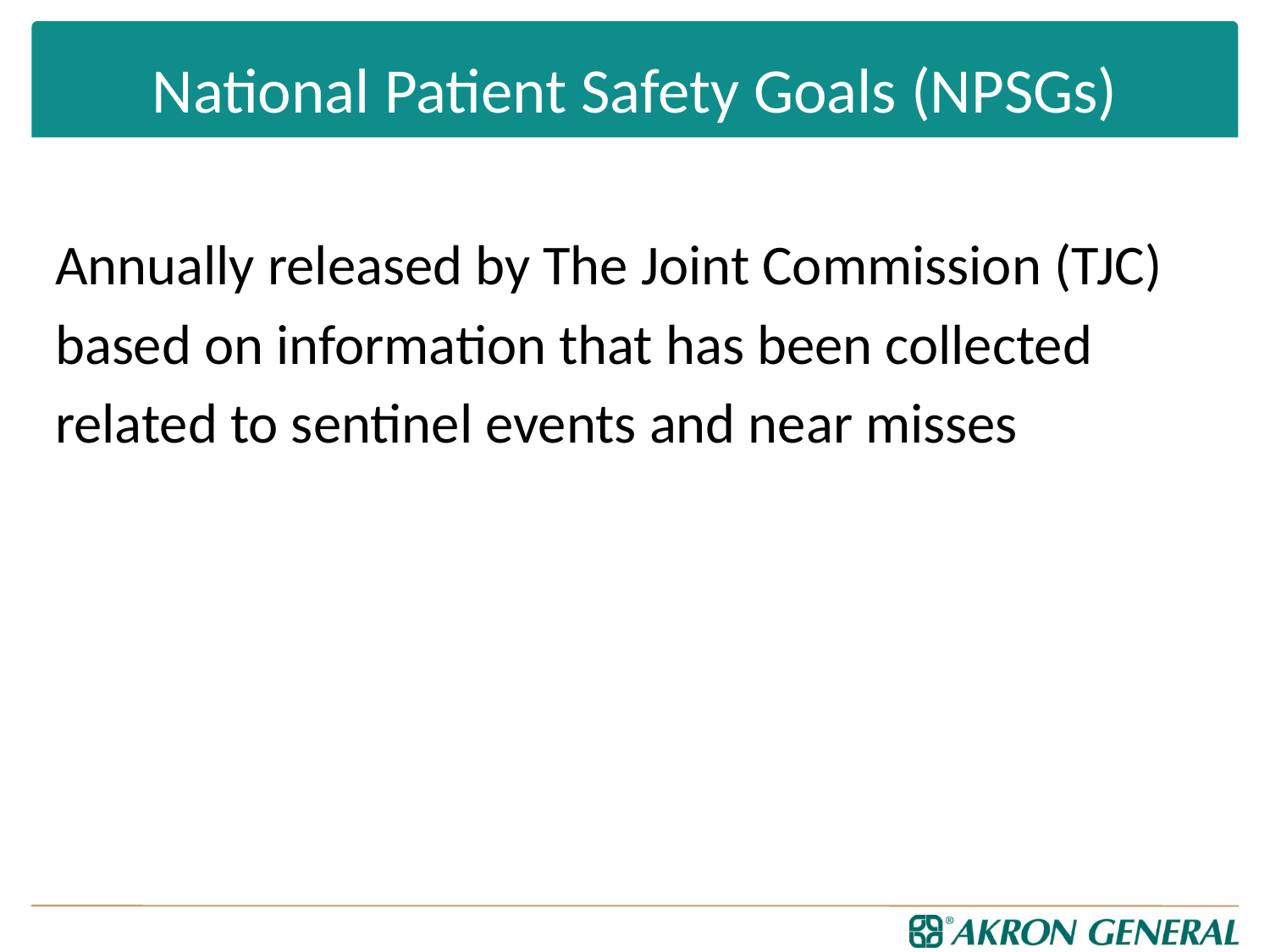

# National Patient Safety Goals (NPSGs)
Annually released by The Joint Commission (TJC)
based on information that has been collected
related to sentinel events and near misses